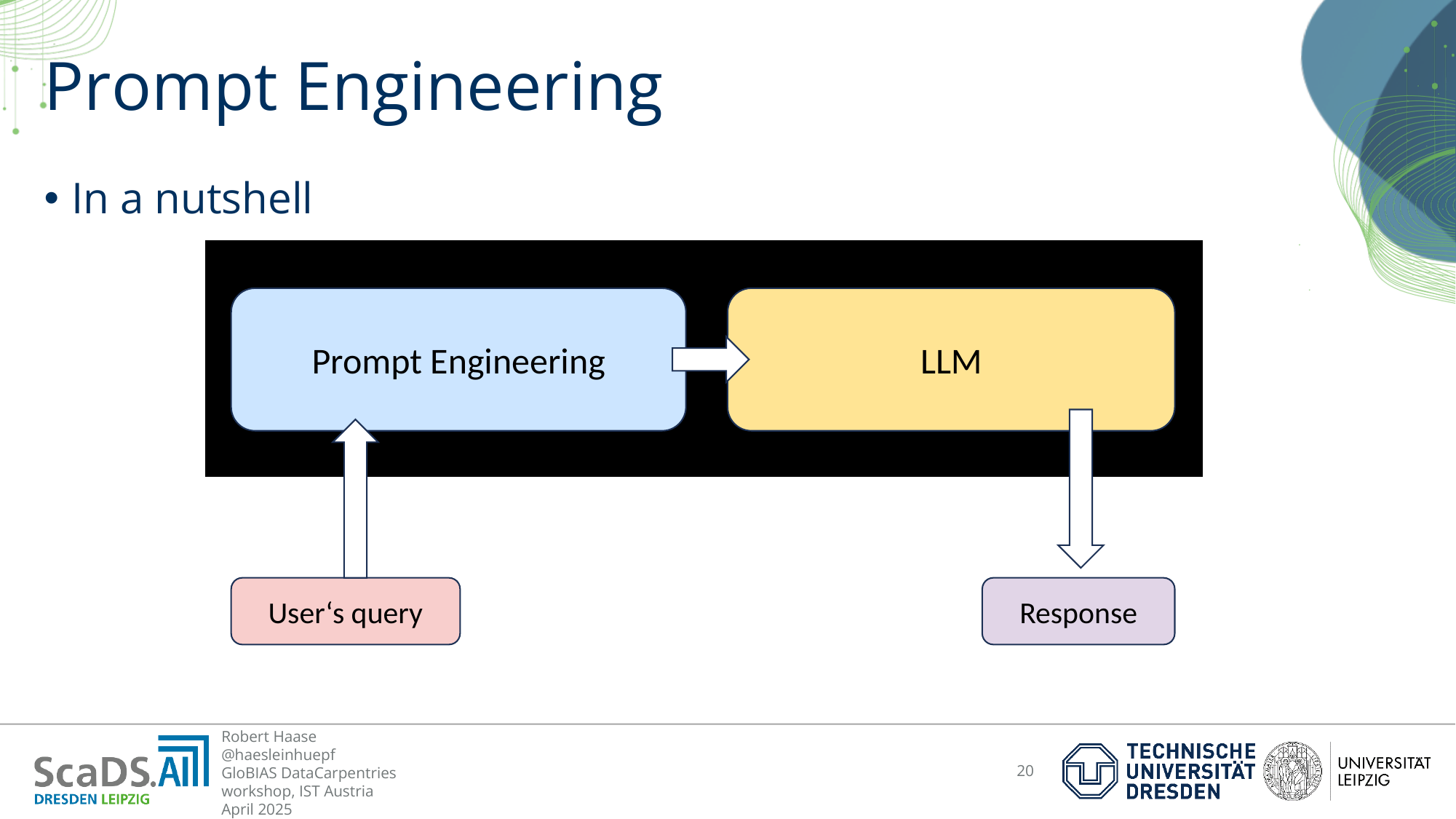

# Prompt Engineering
In a nutshell

LLM
Prompt Engineering

User‘s query
Response